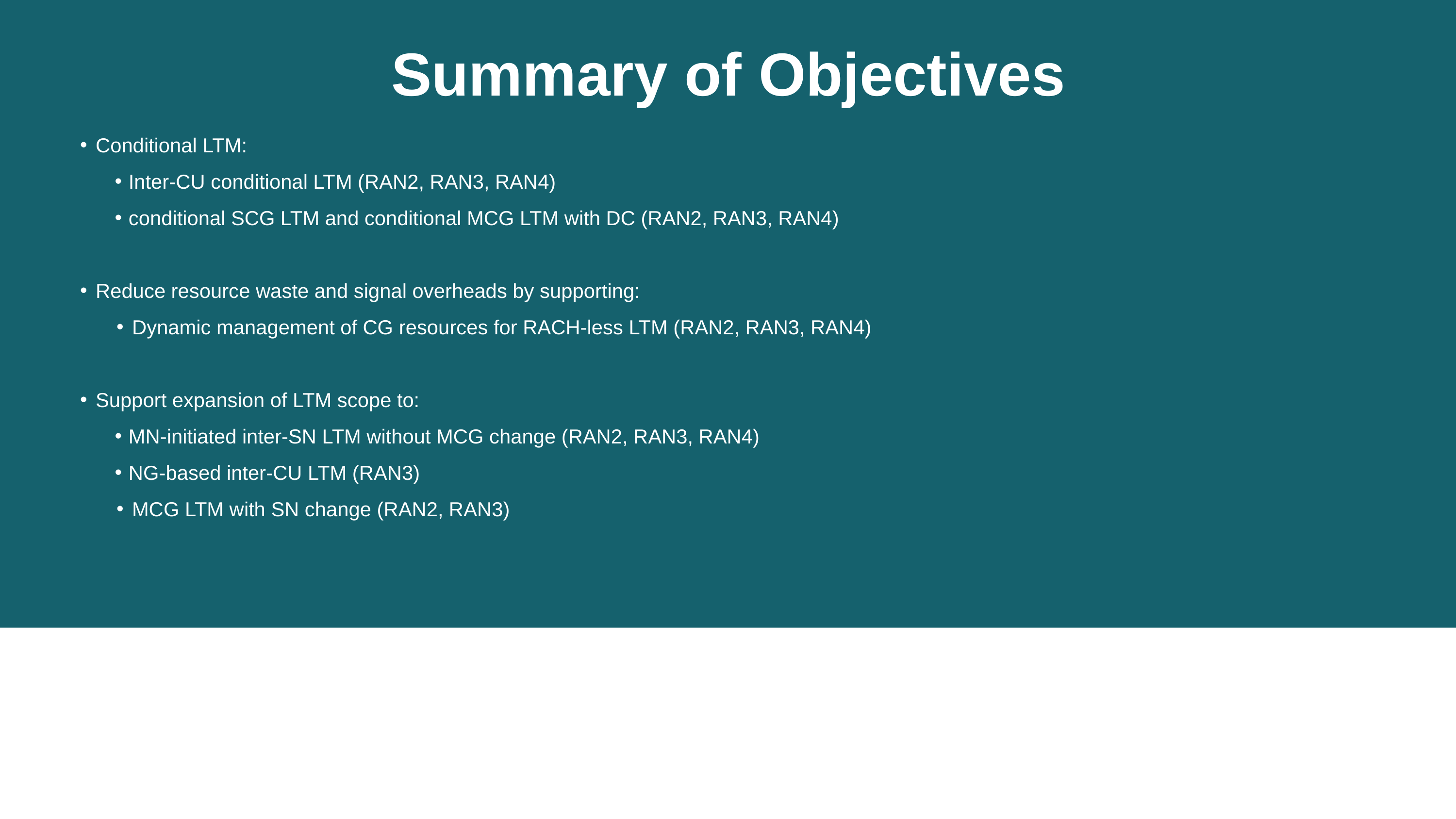

Summary of Objectives
Conclusion
Conditional LTM:
Inter-CU conditional LTM (RAN2, RAN3, RAN4)
conditional SCG LTM and conditional MCG LTM with DC (RAN2, RAN3, RAN4)

Reduce resource waste and signal overheads by supporting:
Dynamic management of CG resources for RACH-less LTM (RAN2, RAN3, RAN4)

Support expansion of LTM scope to:
MN-initiated inter-SN LTM without MCG change (RAN2, RAN3, RAN4)
NG-based inter-CU LTM (RAN3)
MCG LTM with SN change (RAN2, RAN3)